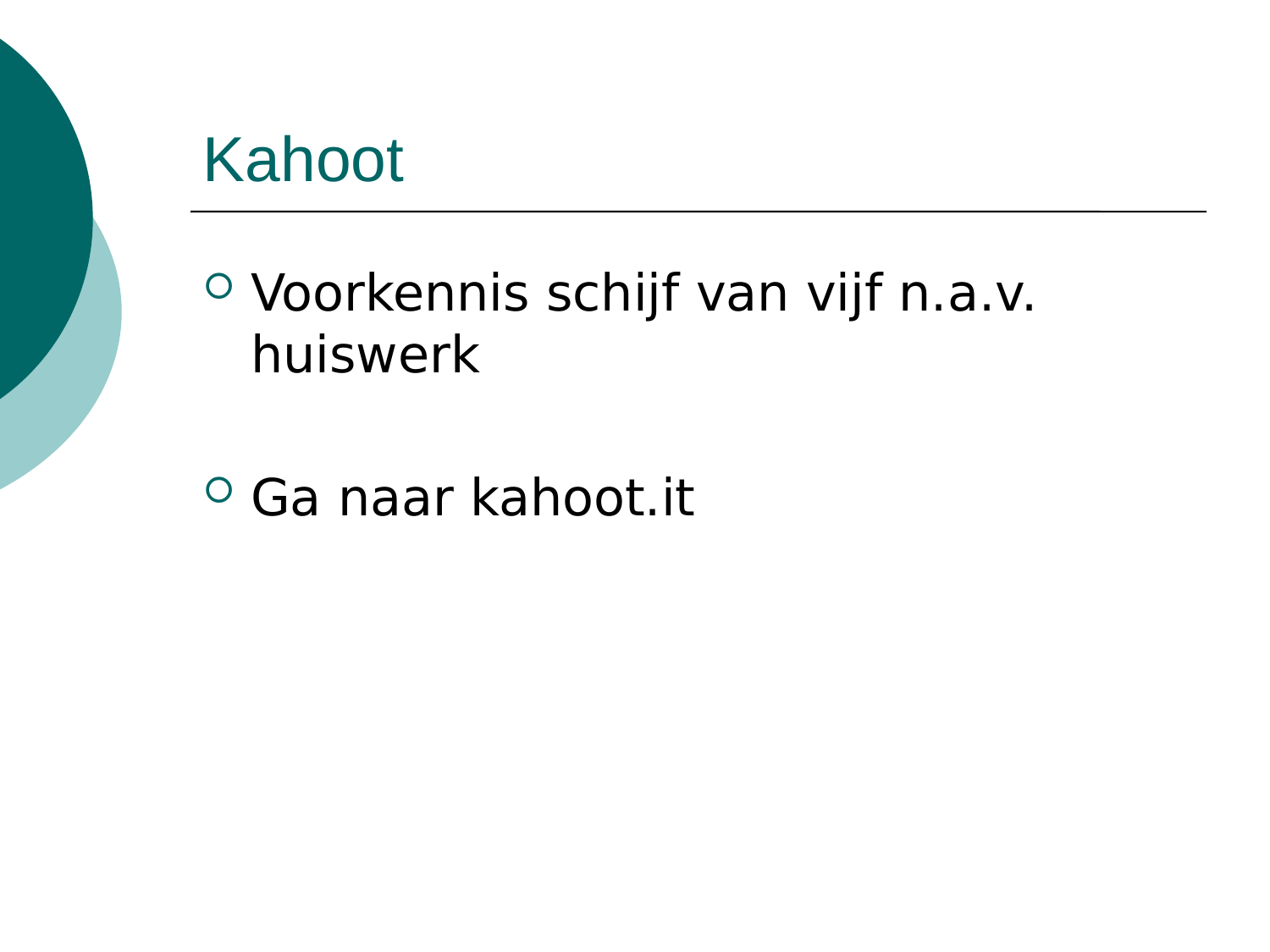

# Kahoot
Voorkennis schijf van vijf n.a.v. huiswerk

Ga naar kahoot.it